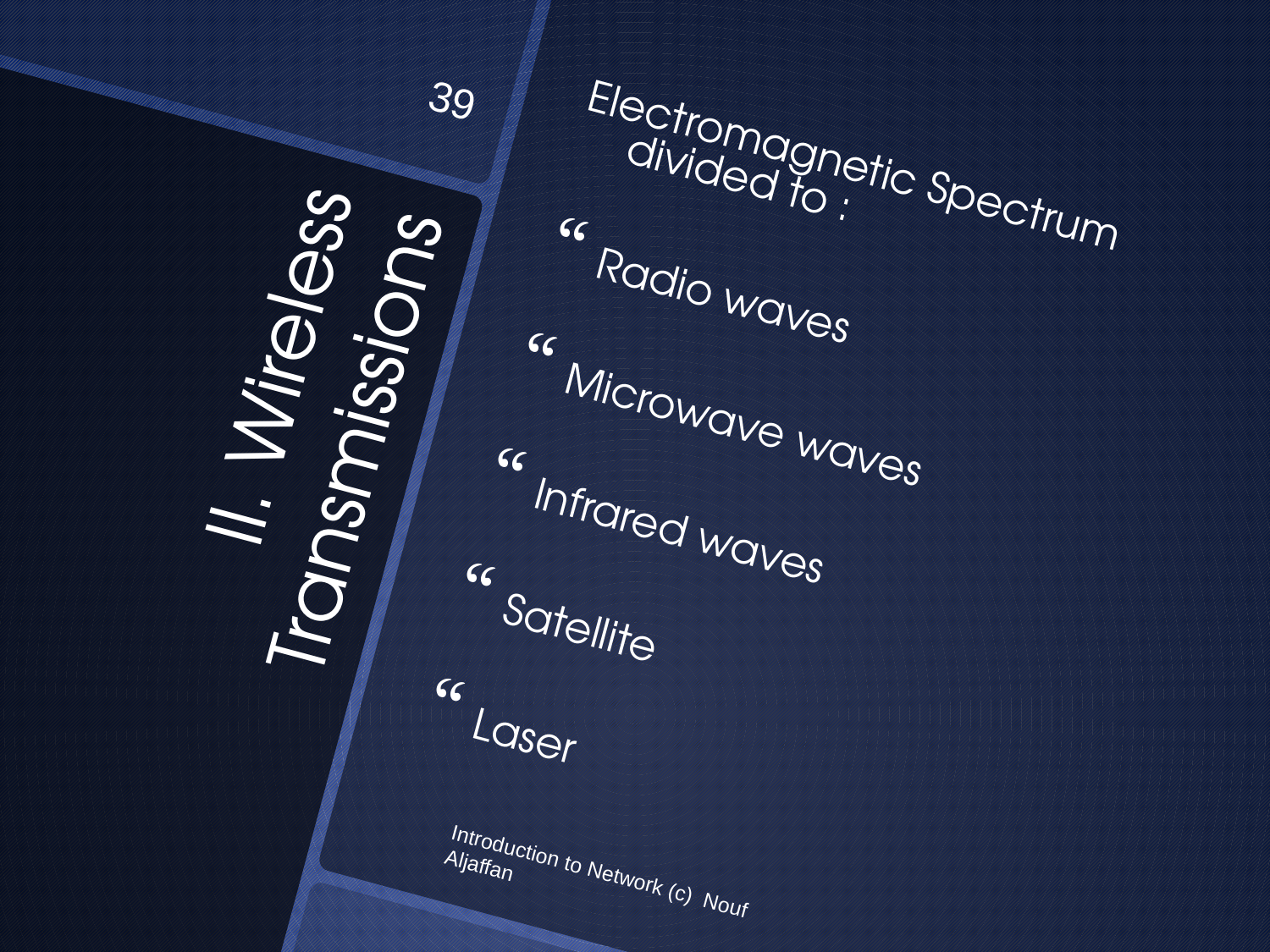

39
Electromagnetic Spectrum divided to :

Radio waves

Microwave waves

Infrared waves

Satellite

Laser
# II. Wireless Transmissions
Introduction to Network (c)  Nouf Aljaffan